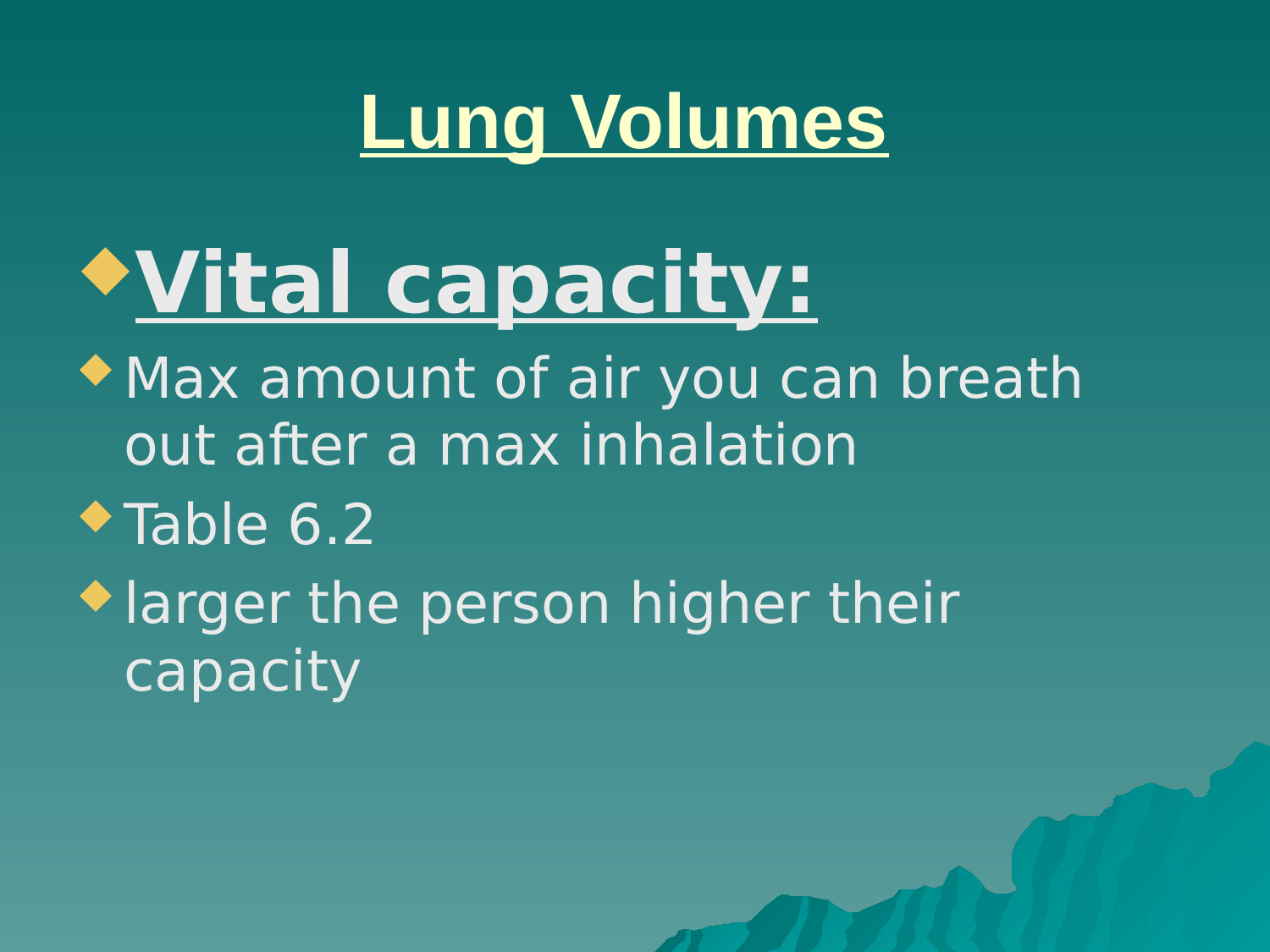

# Lung Volumes
Vital capacity:
Max amount of air you can breath out after a max inhalation
Table 6.2
larger the person higher their capacity